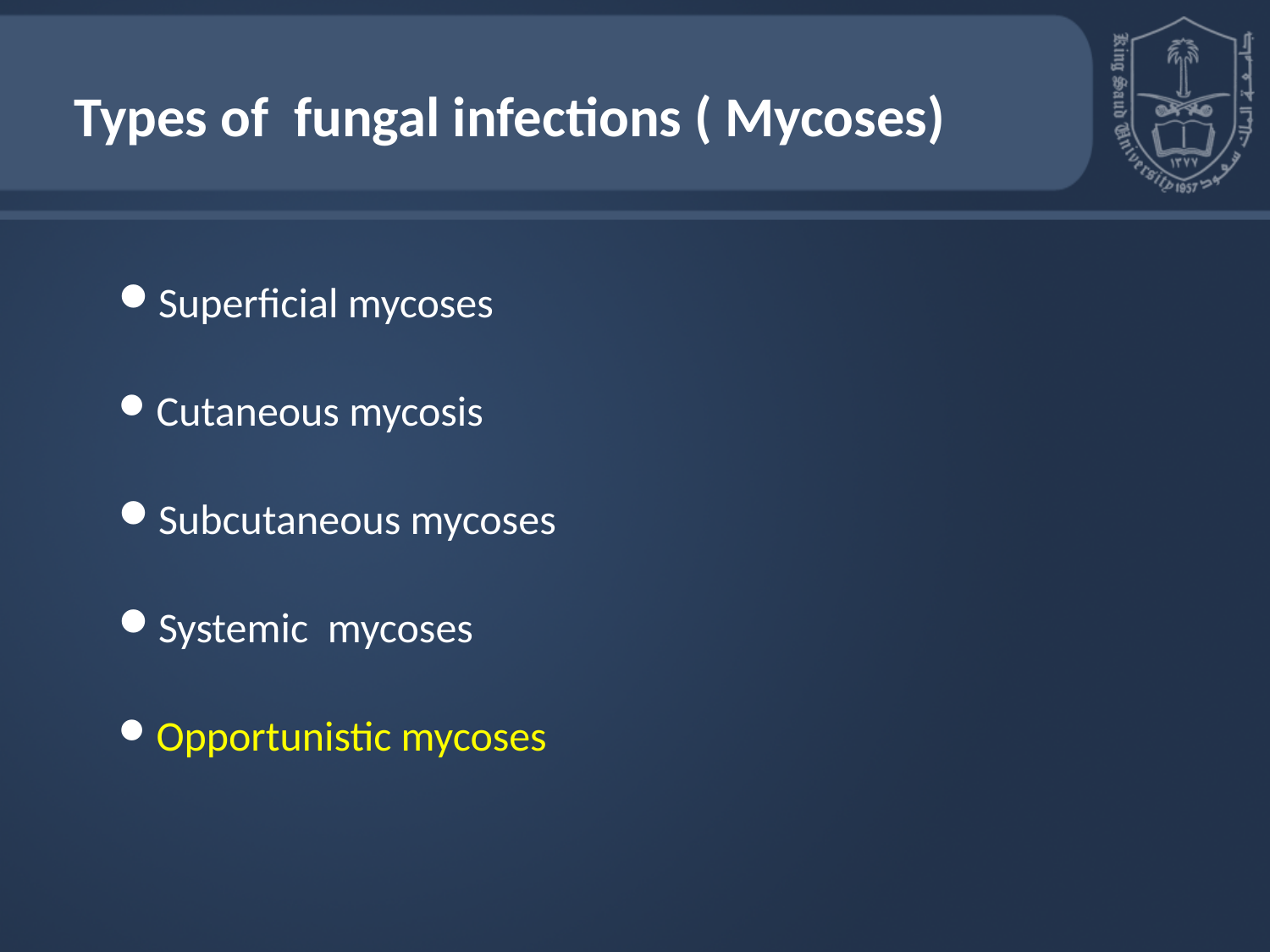

Types of  fungal infections ( Mycoses)
Superficial mycoses

Cutaneous mycosis

Subcutaneous mycoses

Systemic  mycoses

Opportunistic mycoses